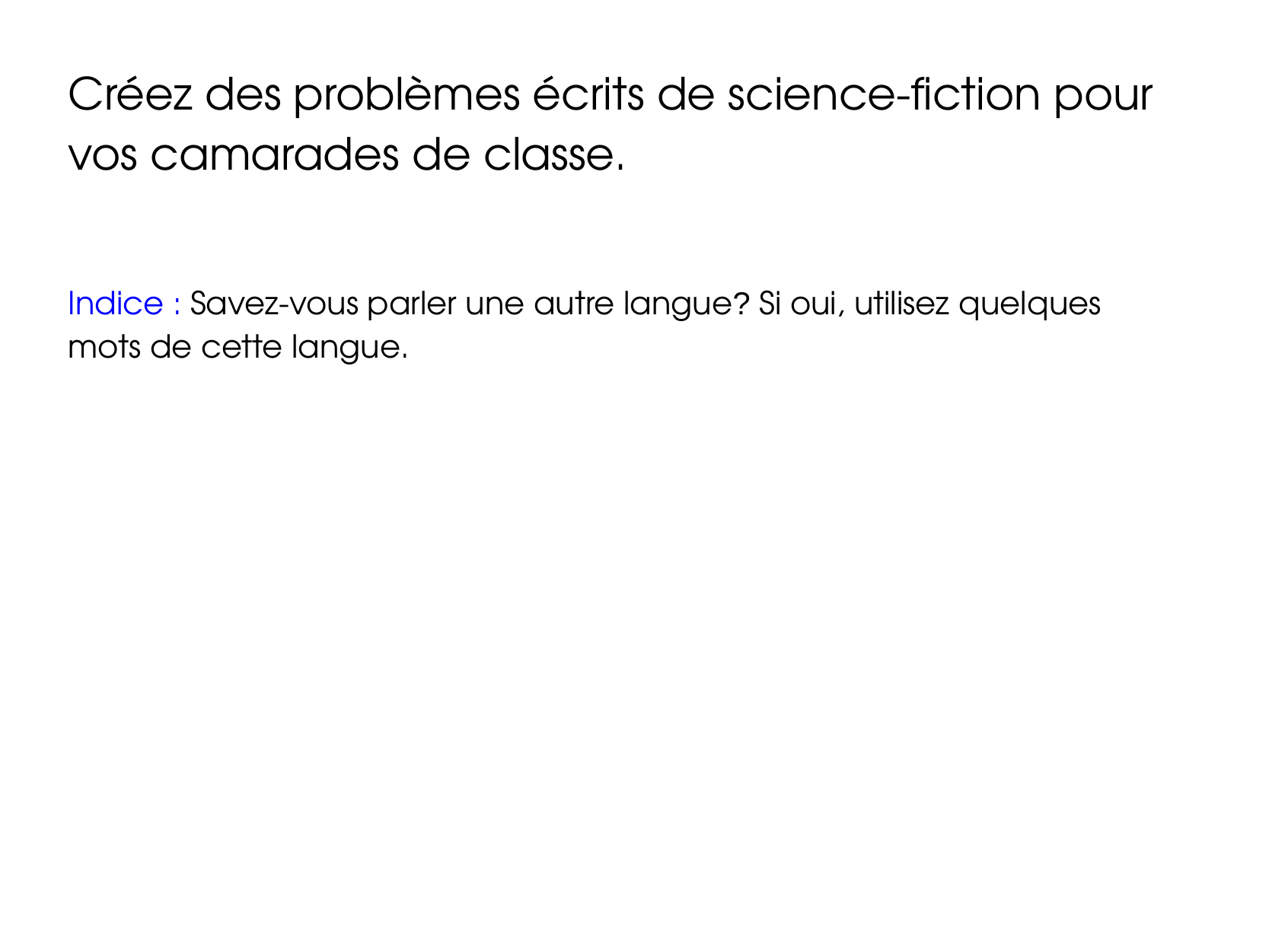

Créez des problèmes écrits de science-fiction pour vos camarades de classe.

Indice : Savez-vous parler une autre langue? Si oui, utilisez quelques mots de cette langue.